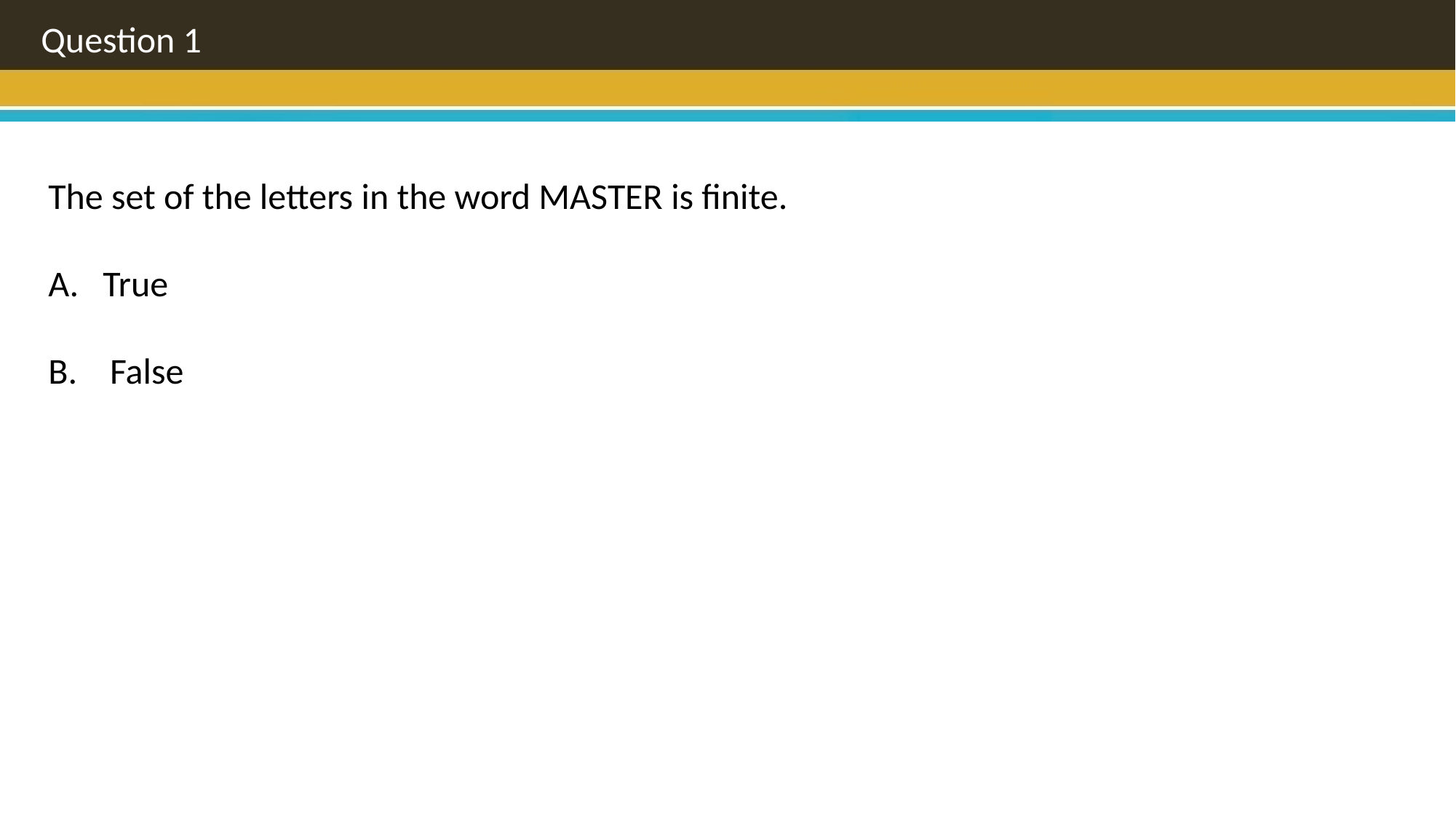

Question 1
The set of the letters in the word MASTER is finite.

True

False